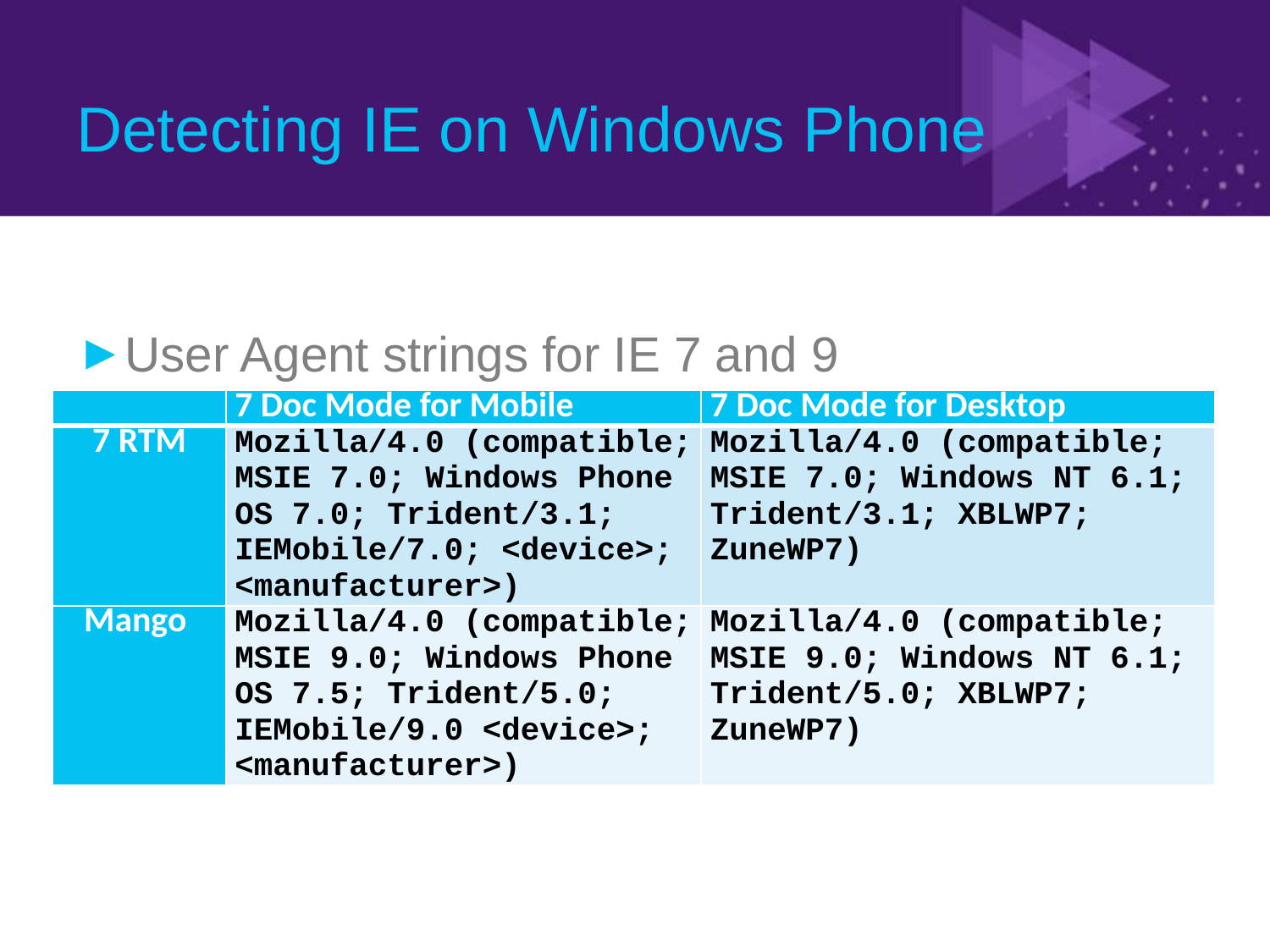

# Detecting IE on Windows Phone
User Agent strings for IE 7 and 9
|  | 7 Doc Mode for Mobile | 7 Doc Mode for Desktop |
| --- | --- | --- |
| 7 RTM | Mozilla/4.0 (compatible; MSIE 7.0; Windows Phone OS 7.0; Trident/3.1; IEMobile/7.0; <device>; <manufacturer>) | Mozilla/4.0 (compatible; MSIE 7.0; Windows NT 6.1; Trident/3.1; XBLWP7; ZuneWP7) |
| Mango | Mozilla/4.0 (compatible; MSIE 9.0; Windows Phone OS 7.5; Trident/5.0; IEMobile/9.0 <device>; <manufacturer>) | Mozilla/4.0 (compatible; MSIE 9.0; Windows NT 6.1; Trident/5.0; XBLWP7; ZuneWP7) |